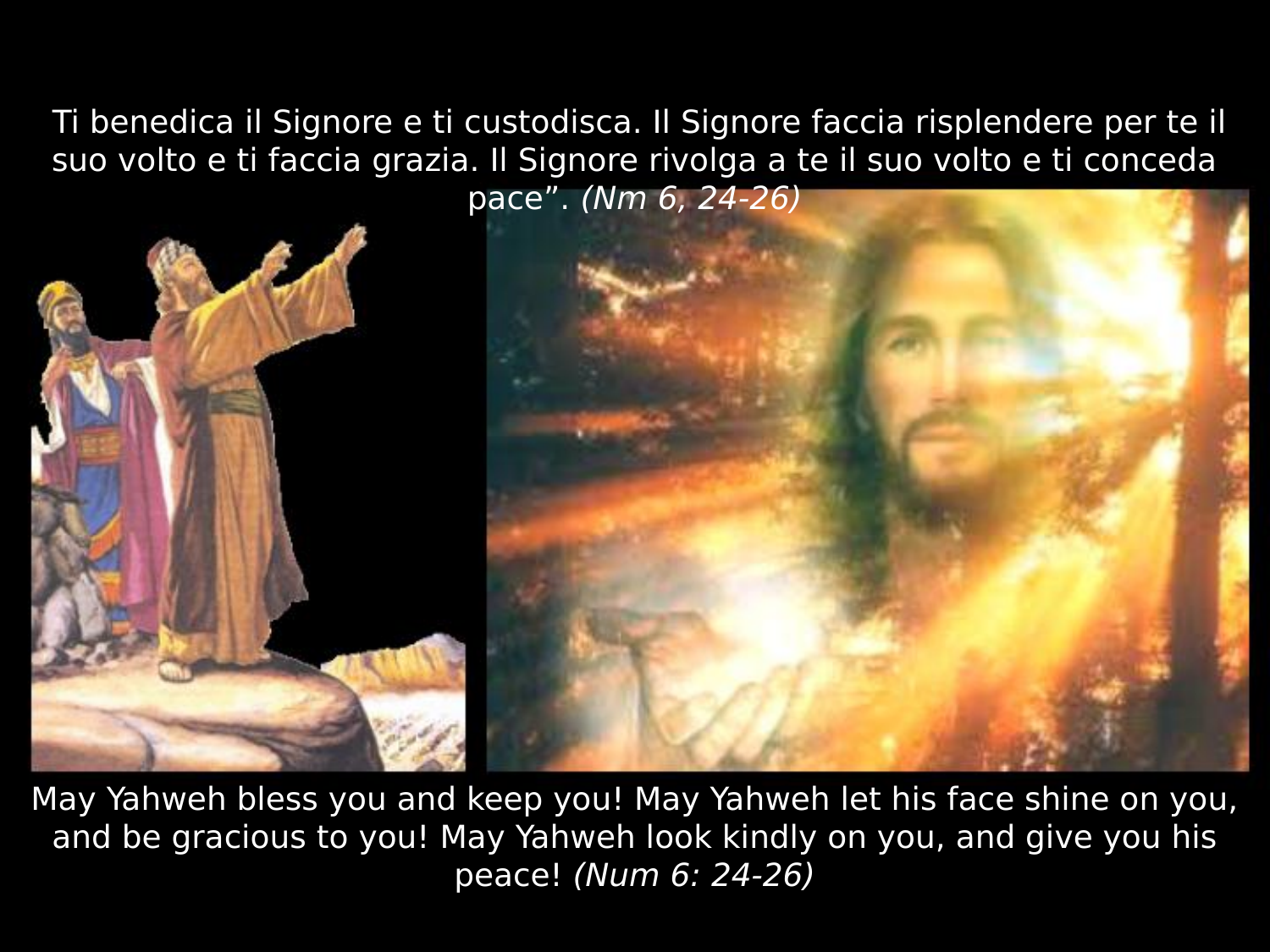

Ti benedica il Signore e ti custodisca. Il Signore faccia risplendere per te il suo volto e ti faccia grazia. Il Signore rivolga a te il suo volto e ti conceda pace”. (Nm 6, 24-26)
May Yahweh bless you and keep you! May Yahweh let his face shine on you, and be gracious to you! May Yahweh look kindly on you, and give you his peace! (Num 6: 24-26)